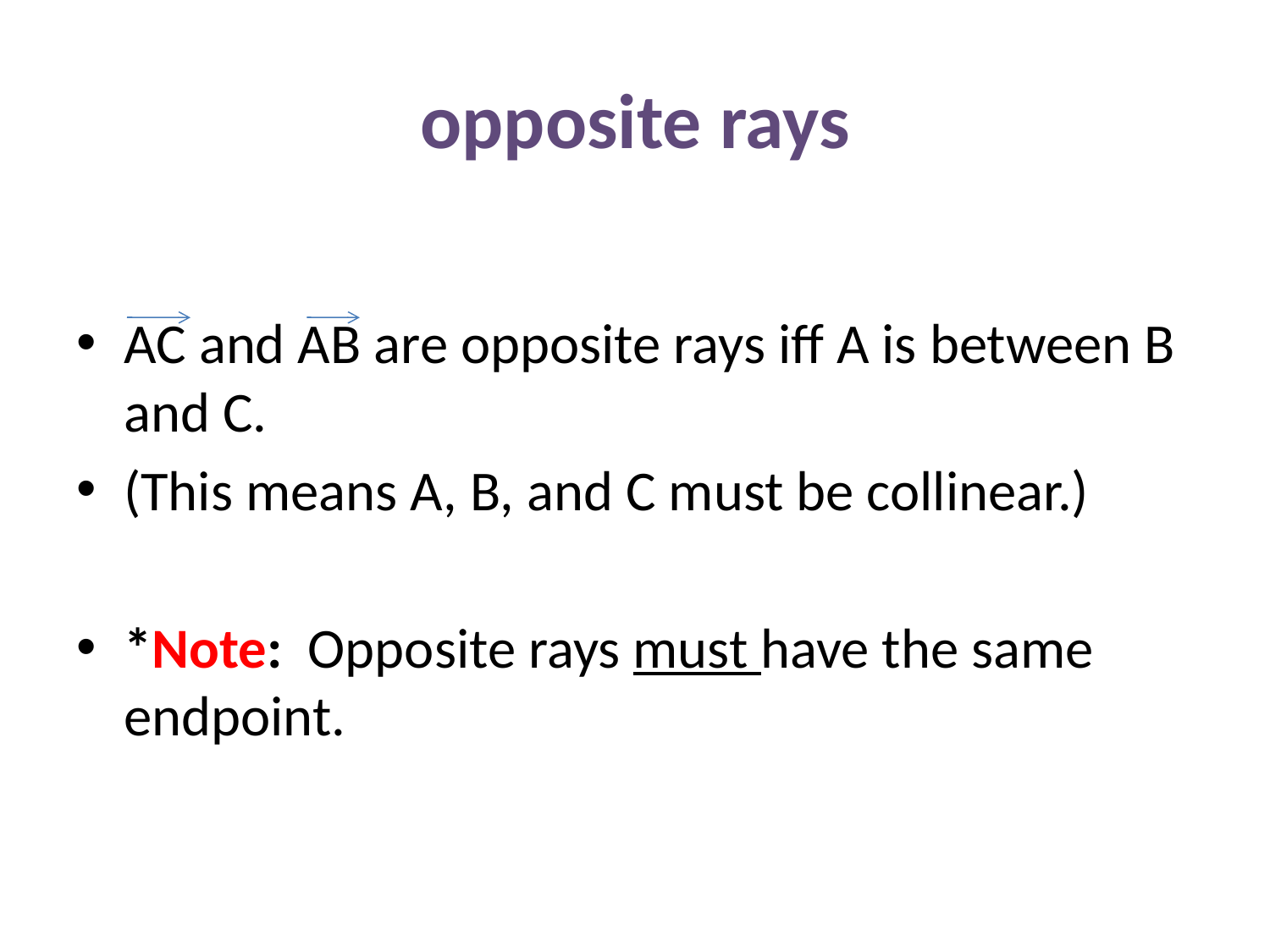

# opposite rays

AC and AB are opposite rays iff A is between B and C.
(This means A, B, and C must be collinear.)

*Note:  Opposite rays must have the same endpoint.